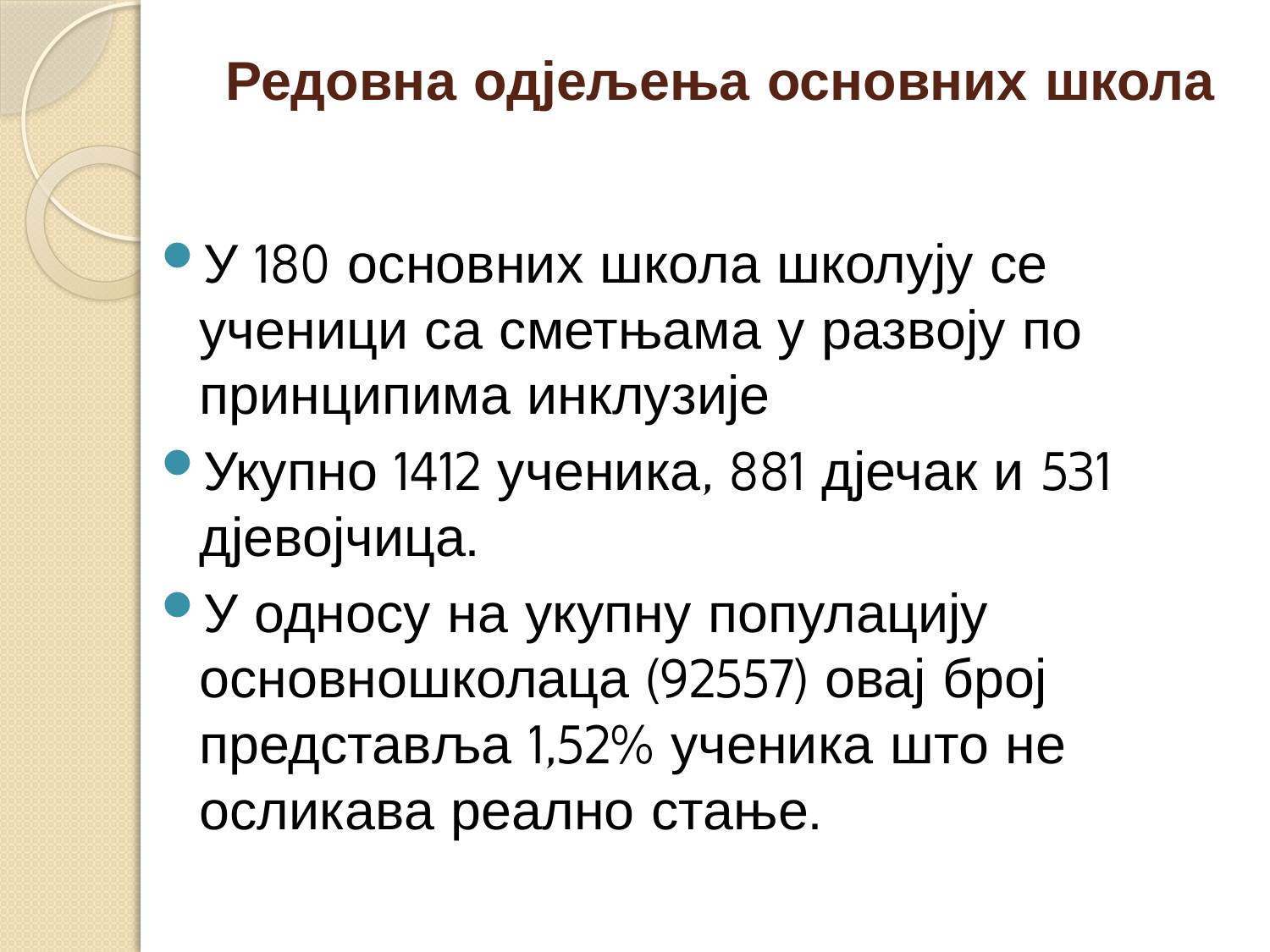

# Редовна одјељења основних школа
У 180 основних школа школују се ученици са сметњама у развоју по принципима инклузије
Укупно 1412 ученика, 881 дјечак и 531 дјевојчица.
У односу на укупну популацију основношколаца (92557) овај број представља 1,52% ученика што не осликава реално стање.